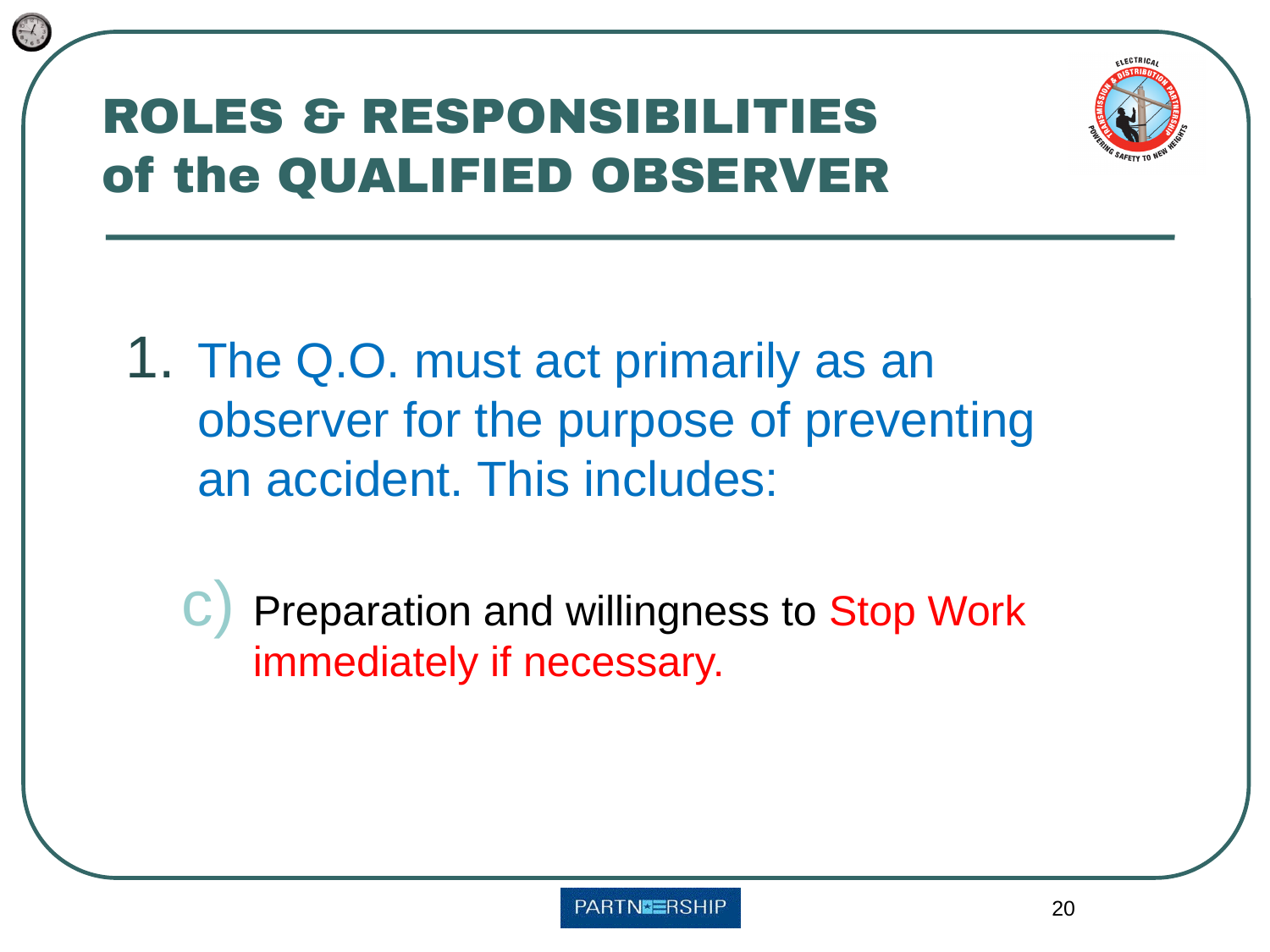

# ROLES & RESPONSIBILITIES of the QUALIFIED OBSERVER
The Q.O. must act primarily as an observer for the purpose of preventing an accident. This includes:

Preparation and willingness to Stop Work immediately if necessary.

20